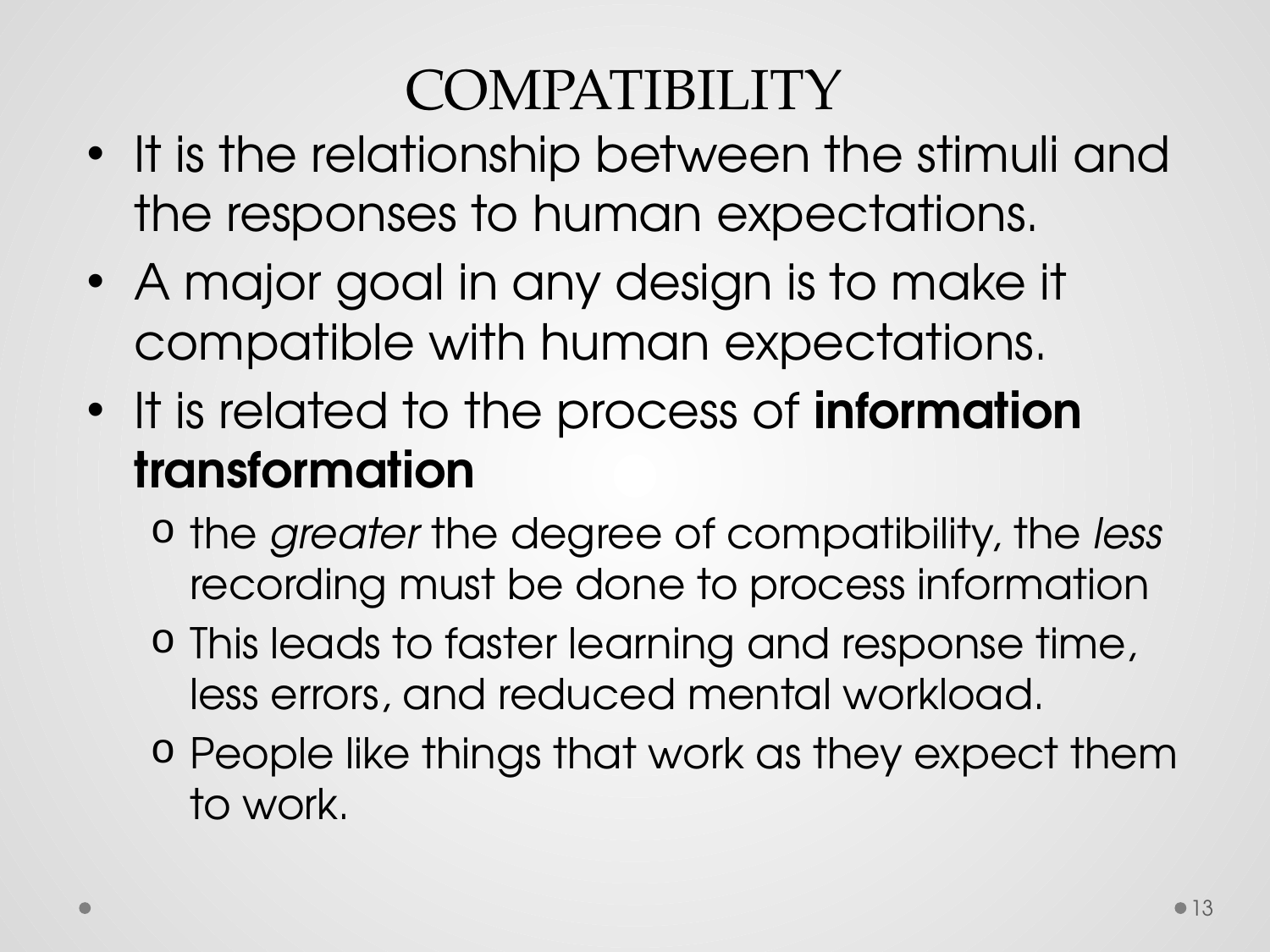

# COMPATIBILITY

It is the relationship between the stimuli and the responses to human expectations.
A major goal in any design is to make it compatible with human expectations.
It is related to the process of information transformation
the greater the degree of compatibility, the less recording must be done to process information
This leads to faster learning and response time, less errors, and reduced mental workload.
People like things that work as they expect them to work.
13